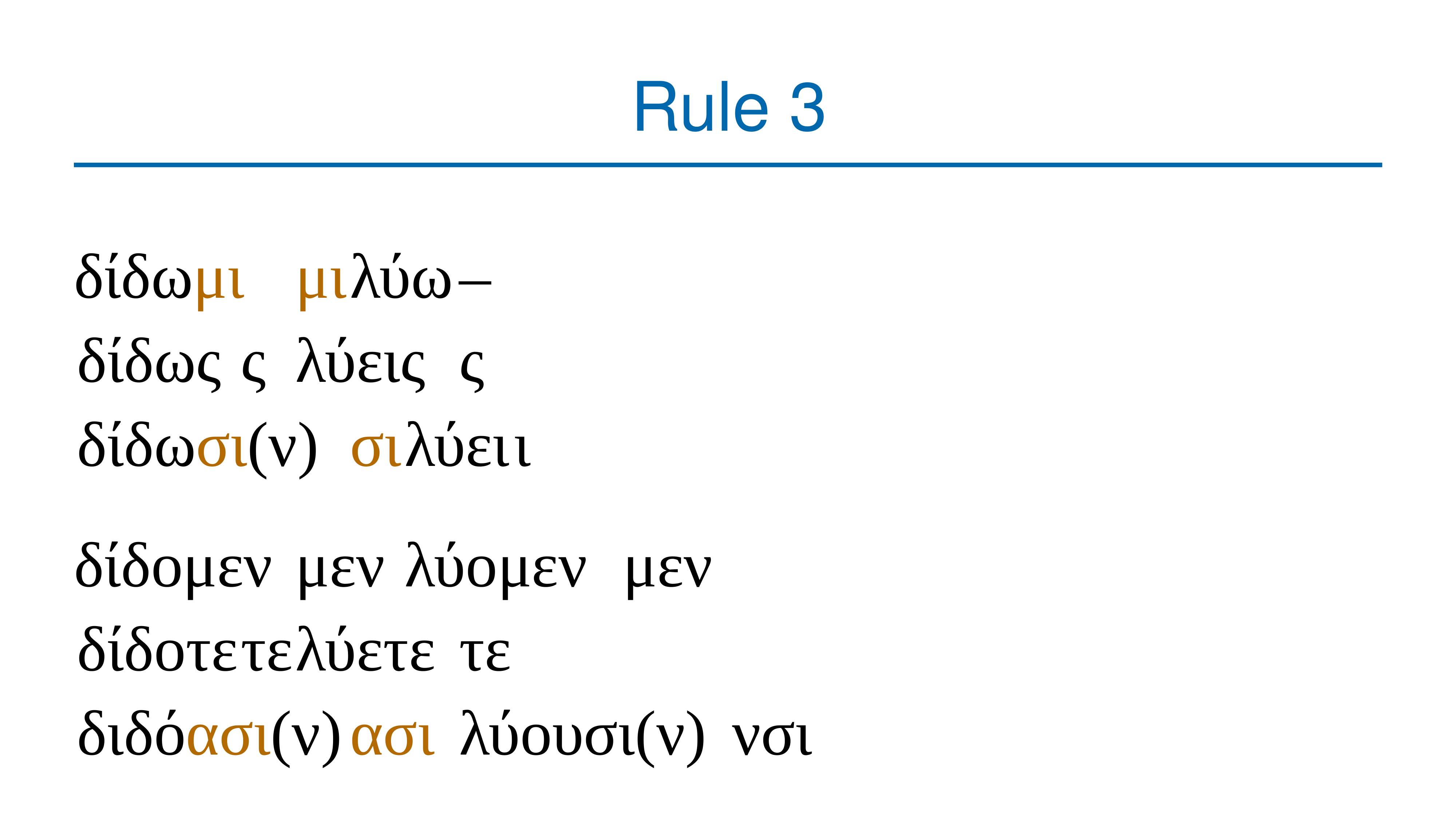

# Rule 3
δίδωμι	μι	λύω	–
δίδως	ς	λύεις	ς
δίδωσι(ν)	σι	λύει	ι
δίδομεν	μεν	λύομεν	μεν
δίδοτε	τε	λύετε	τε
διδόασι(ν)	ασι	λύουσι(ν)	νσι